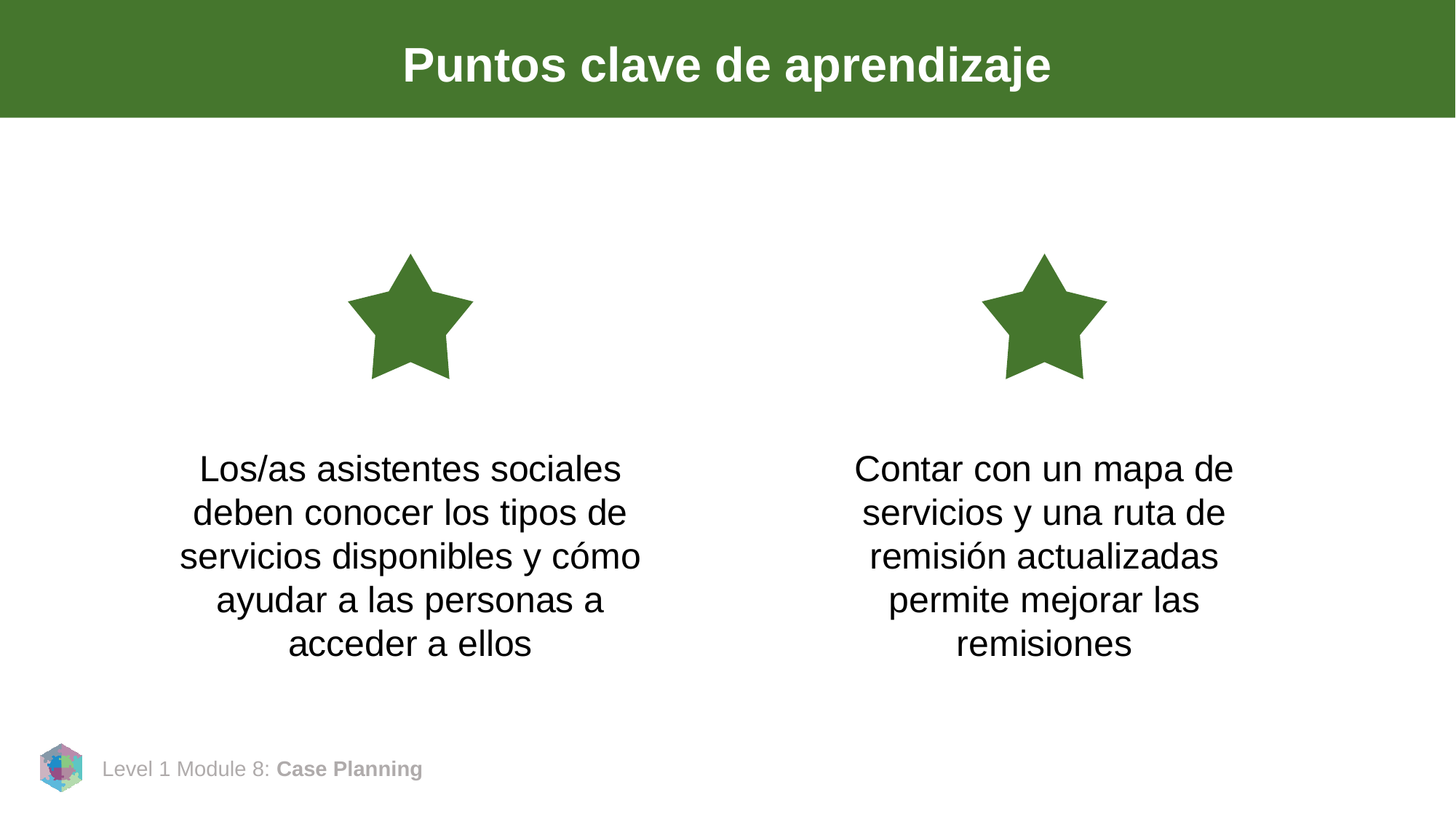

# Puntos clave de aprendizaje

Los/as asistentes sociales deben conocer los tipos de servicios disponibles y cómo ayudar a las personas a acceder a ellos
Contar con un mapa de servicios y una ruta de remisión actualizadas permite mejorar las remisiones